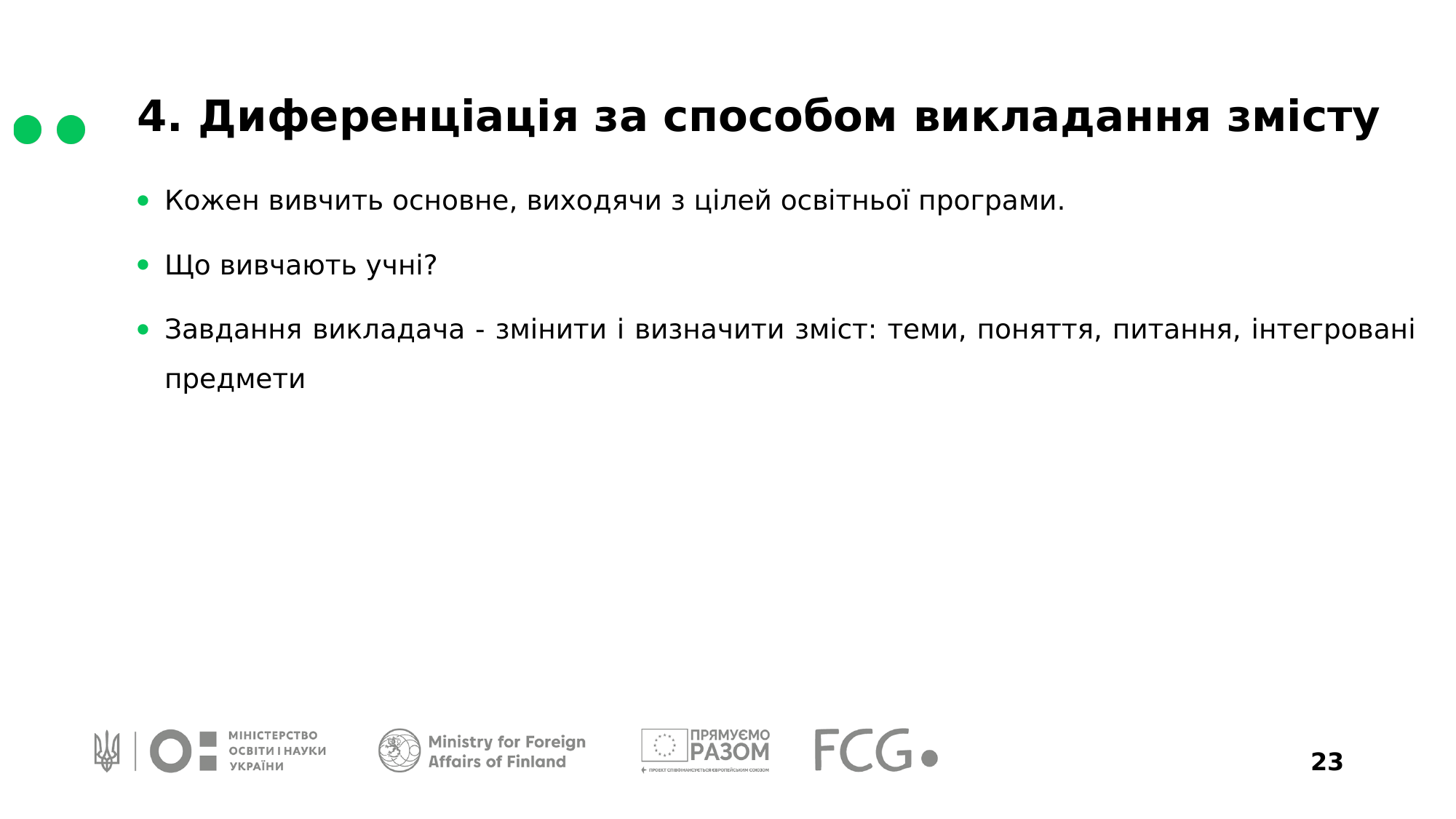

4. Диференціація за способом викладання змісту
Кожен вивчить основне, виходячи з цілей освітньої програми.
Що вивчають учні?
Завдання викладача - змінити і визначити зміст: теми, поняття, питання, інтегровані предмети

23